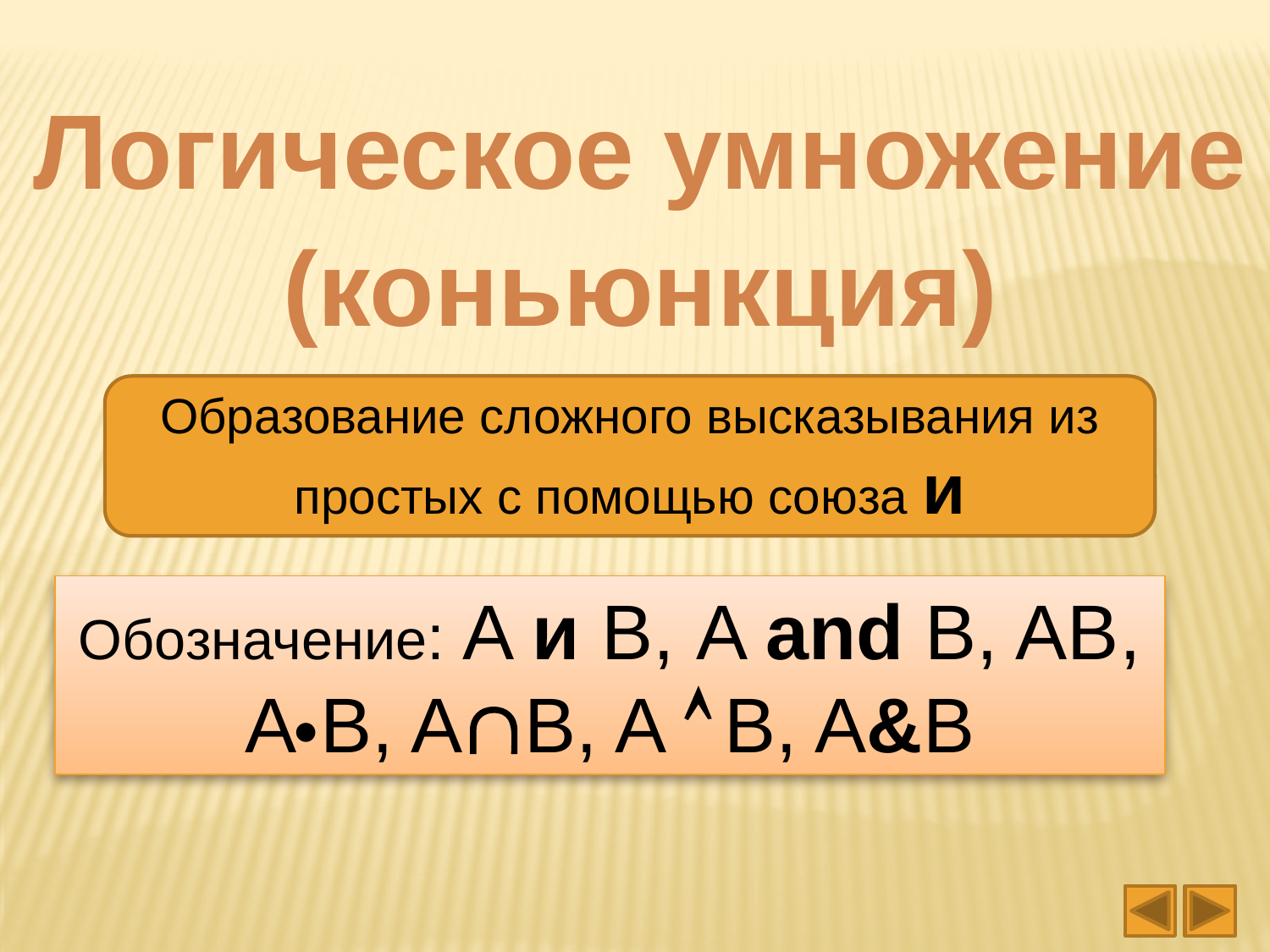

Логическое умножение
(коньюнкция)
Образование сложного высказывания из простых с помощью союза и
Обозначение: A и B, A and B, AB,
A•B, A∩B, A ∧ B, A&B